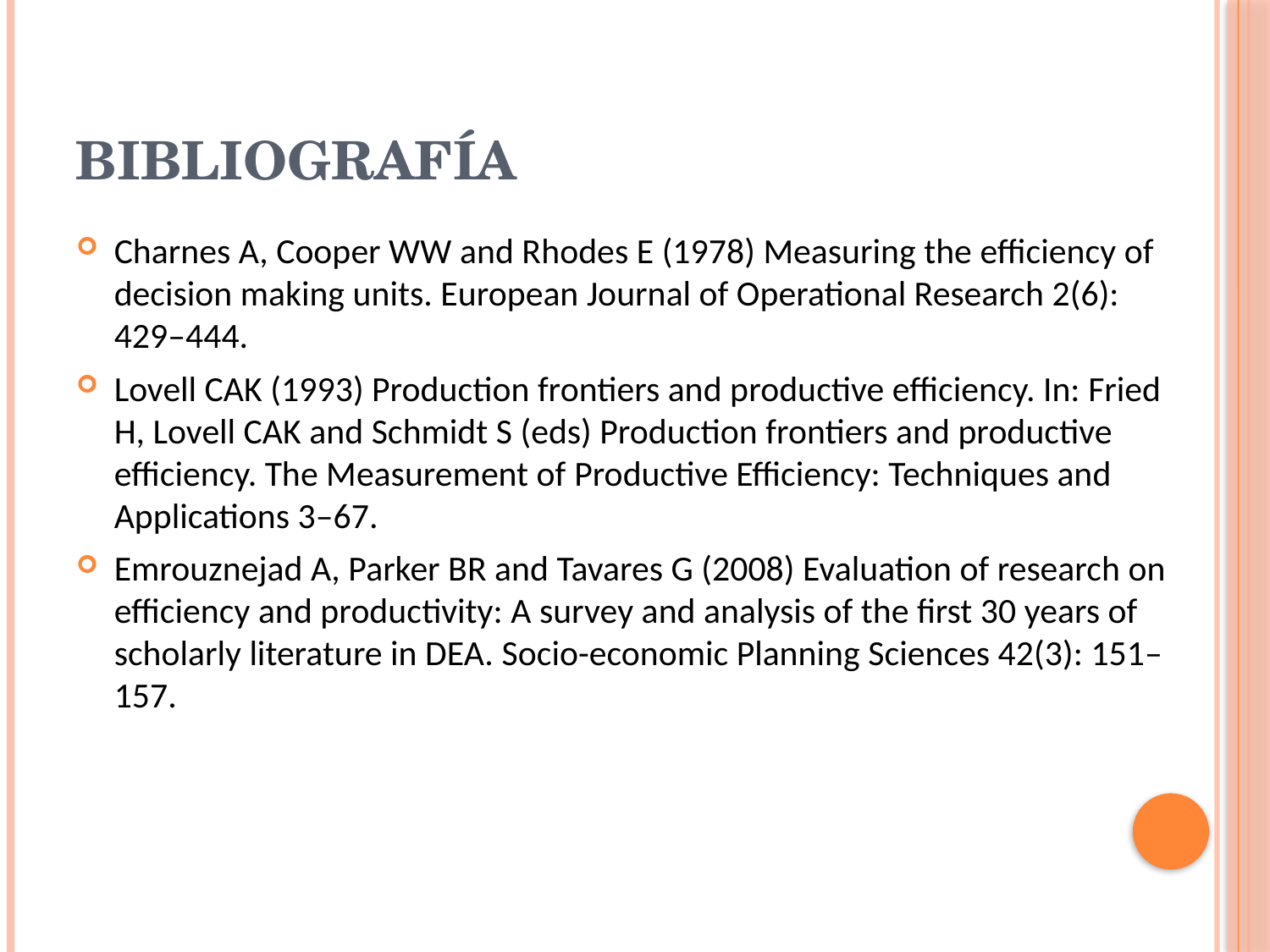

# BIBLIOGRAFÍA
Charnes A, Cooper WW and Rhodes E (1978) Measuring the efficiency of decision making units. European Journal of Operational Research 2(6): 429–444.
Lovell CAK (1993) Production frontiers and productive efficiency. In: Fried H, Lovell CAK and Schmidt S (eds) Production frontiers and productive efficiency. The Measurement of Productive Efficiency: Techniques and Applications 3–67.
Emrouznejad A, Parker BR and Tavares G (2008) Evaluation of research on efficiency and productivity: A survey and analysis of the first 30 years of scholarly literature in DEA. Socio-economic Planning Sciences 42(3): 151–157.